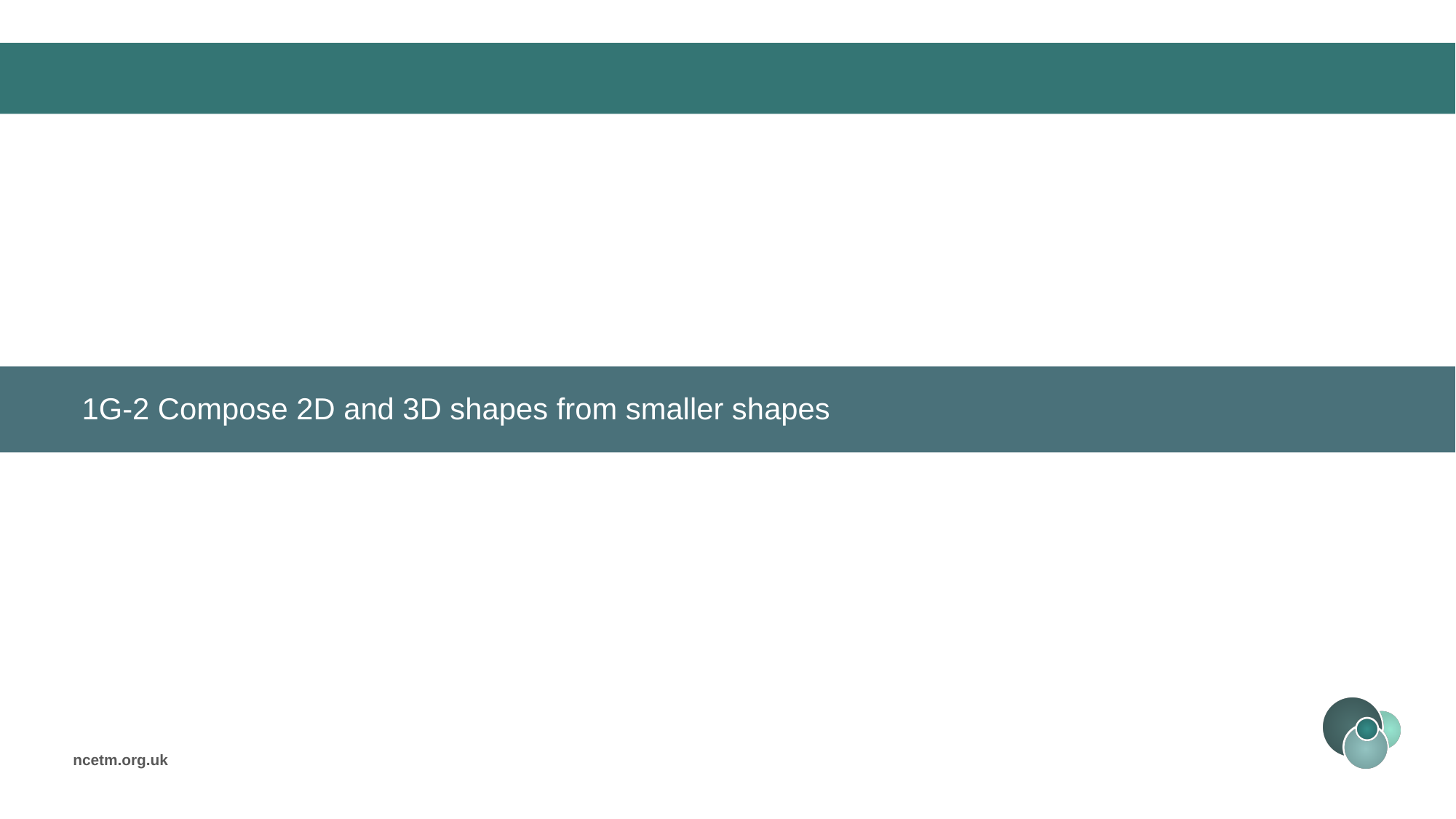

1G-2 Compose 2D and 3D shapes from smaller shapes